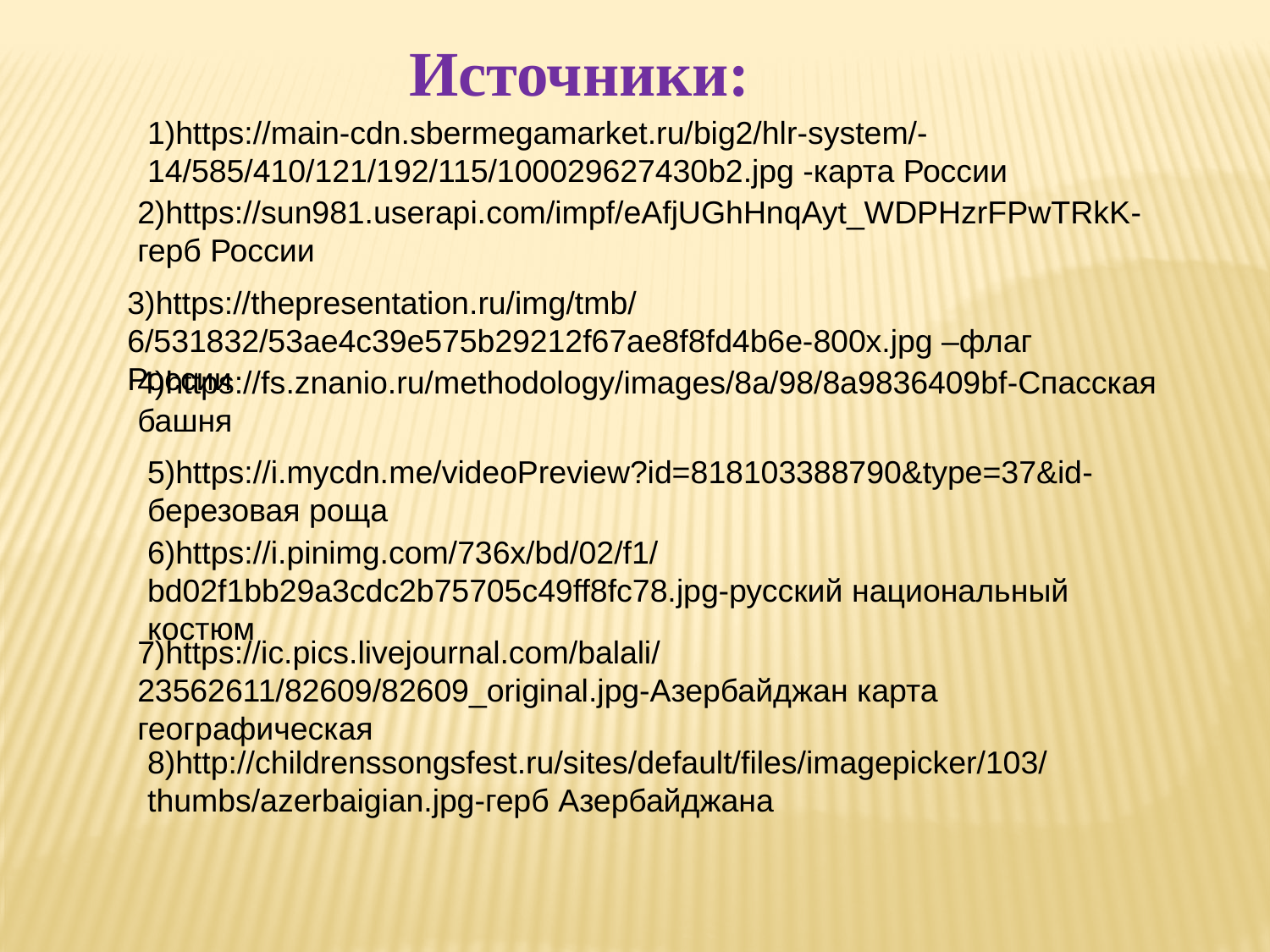

Источники:
1)https://main-cdn.sbermegamarket.ru/big2/hlr-system/-14/585/410/121/192/115/100029627430b2.jpg -карта России
2)https://sun981.userapi.com/impf/eAfjUGhHnqAyt_WDPHzrFPwTRkK-герб России
3)https://thepresentation.ru/img/tmb/6/531832/53ae4c39e575b29212f67ae8f8fd4b6e-800x.jpg –флаг России
4)https://fs.znanio.ru/methodology/images/8a/98/8a9836409bf-Спасская башня
5)https://i.mycdn.me/videoPreview?id=818103388790&type=37&id-березовая роща
6)https://i.pinimg.com/736x/bd/02/f1/bd02f1bb29a3cdc2b75705c49ff8fc78.jpg-русский национальный костюм
7)https://ic.pics.livejournal.com/balali/23562611/82609/82609_original.jpg-Азербайджан карта географическая

8)http://childrenssongsfest.ru/sites/default/files/imagepicker/103/thumbs/azerbaigian.jpg-герб Азербайджана